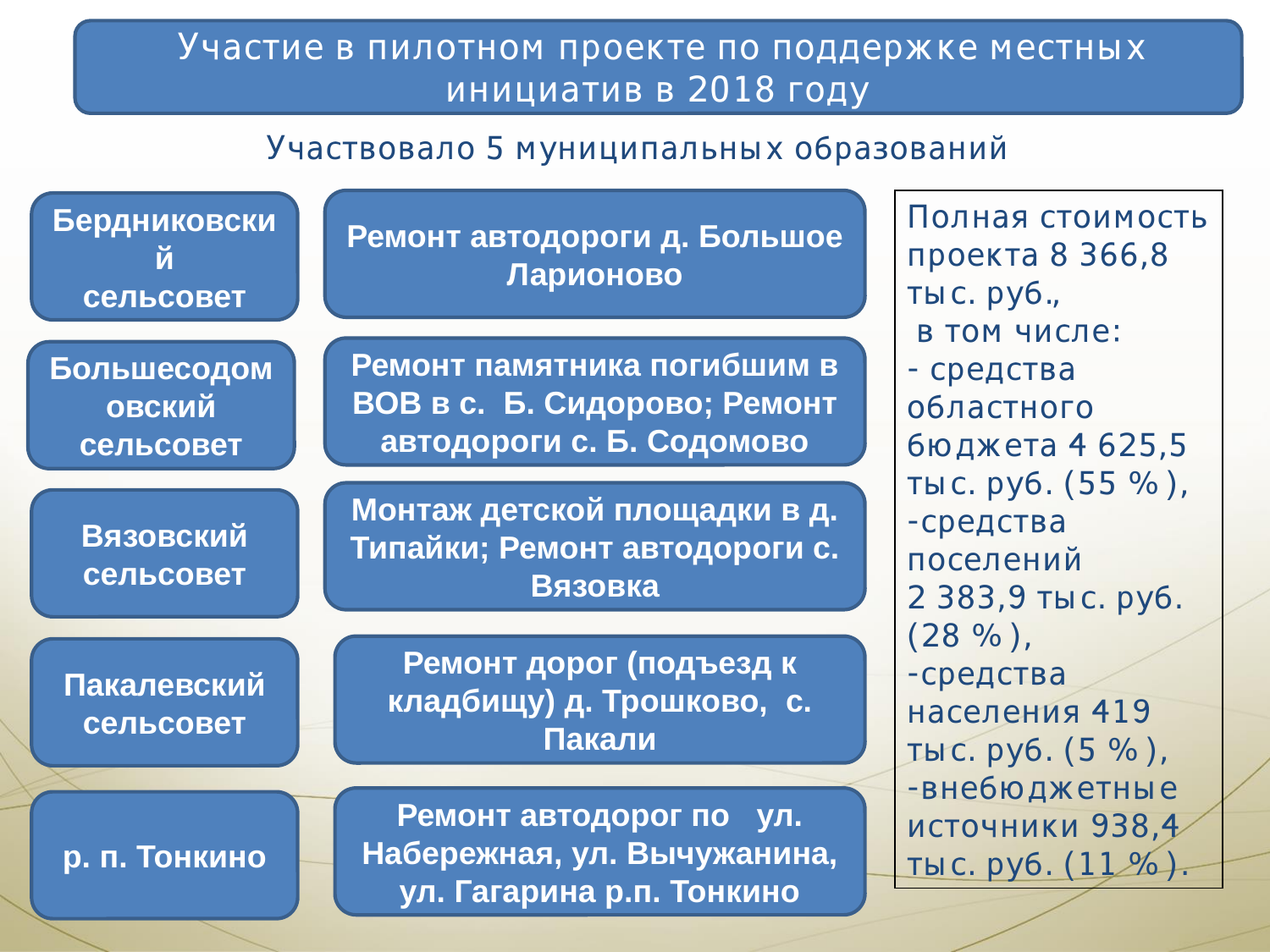

Участие в пилотном проекте по поддержке местных инициатив в 2018 году
Участвовало 5 муниципальных образований

Ремонт автодороги д. Большое Ларионово
Полная стоимость проекта 8 366,8 тыс. руб.,
 в том числе:
- средства областного бюджета 4 625,5 тыс. руб. (55 %),
-средства поселений            2 383,9 тыс. руб. (28 %),
-средства населения 419 тыс. руб. (5 %),
-внебюджетные источники 938,4 тыс. руб. (11 %).
Бердниковский
сельсовет
Ремонт памятника погибшим в ВОВ в с.  Б. Сидорово; Ремонт автодороги с. Б. Содомово
Большесодомовский сельсовет

Монтаж детской площадки в д. Типайки; Ремонт автодороги с. Вязовка
Вязовский сельсовет
Ремонт дорог (подъезд к кладбищу) д. Трошково,  с. Пакали
Пакалевский сельсовет
Ремонт автодорог по   ул. Набережная, ул. Вычужанина, ул. Гагарина р.п. Тонкино
р. п. Тонкино
66